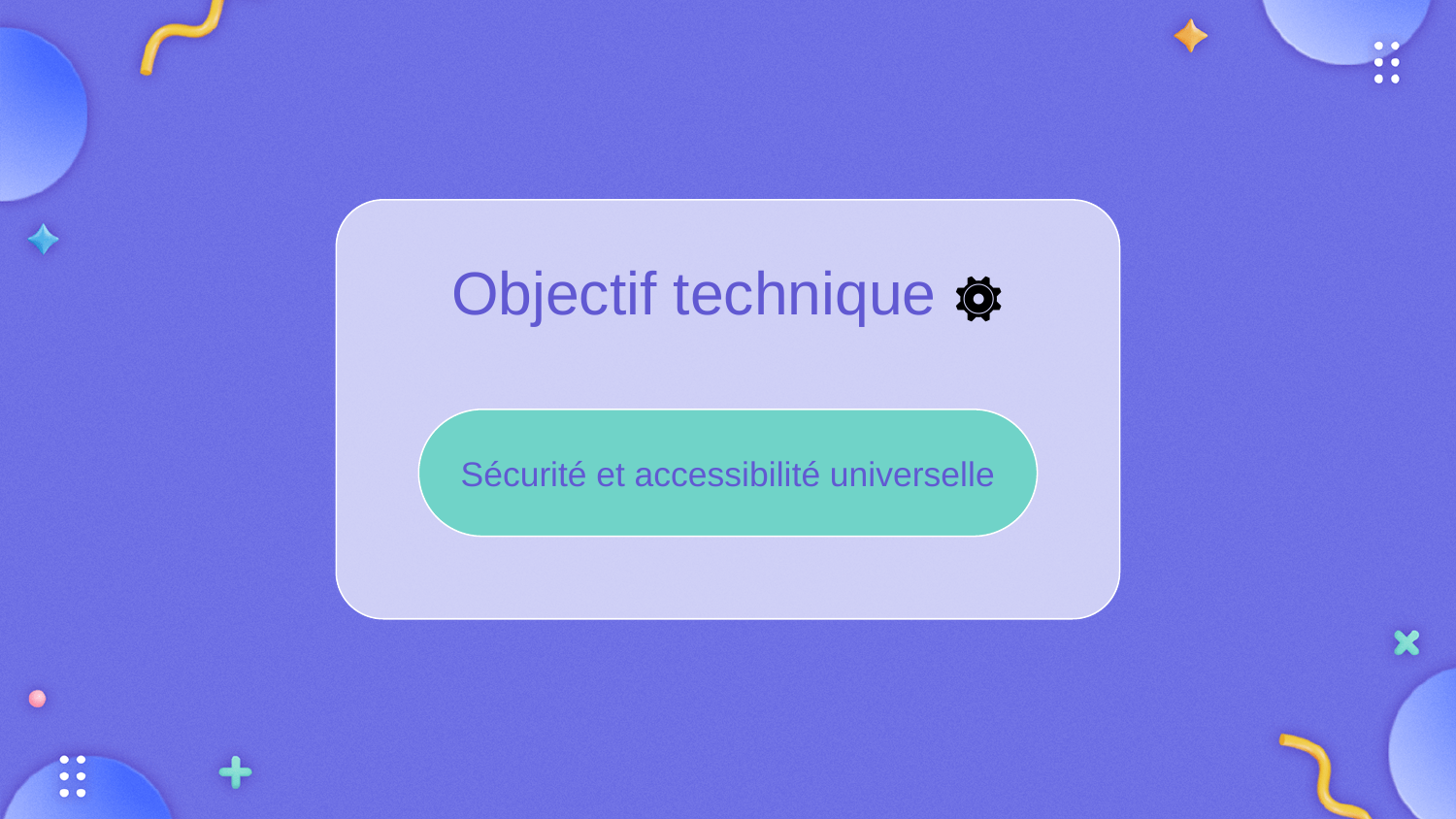

Objectif technique ⚙️
Sécurité et accessibilité universelle